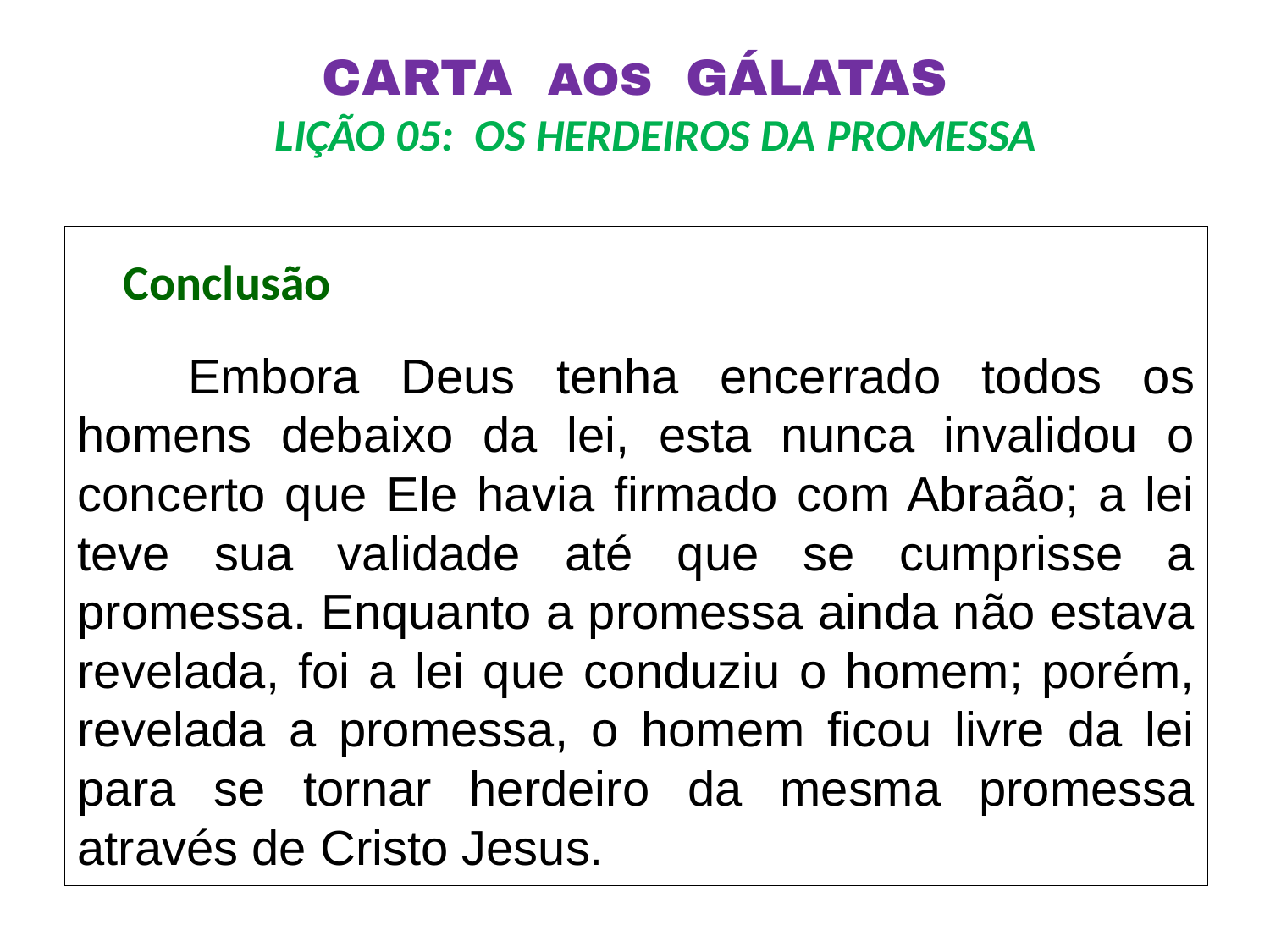

# CARTA  AOS  GÁLATAS LIÇÃO 05:  OS HERDEIROS DA PROMESSA
   Conclusão

	Embora Deus tenha encerrado todos os homens debaixo da lei, esta nunca invalidou o concerto que Ele havia firmado com Abraão; a lei teve sua validade até que se cumprisse a promessa. Enquanto a promessa ainda não estava revelada, foi a lei que conduziu o homem; porém, revelada a promessa, o homem ficou livre da lei para se tornar herdeiro da mesma promessa através de Cristo Jesus.